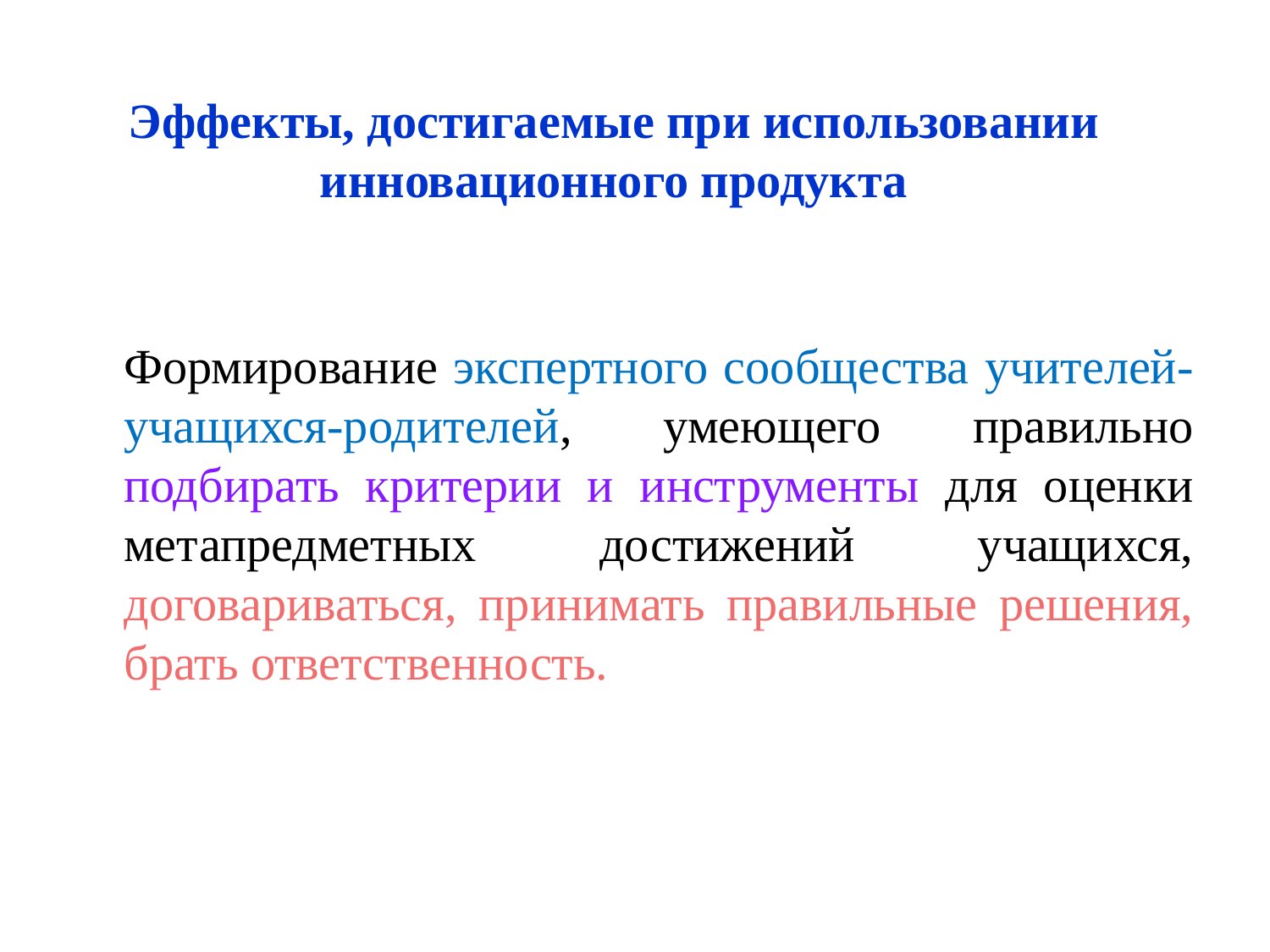

Эффекты, достигаемые при использовании инновационного продукта
   Формирование экспертного сообщества учителей-учащихся-родителей, умеющего правильно подбирать критерии и инструменты для оценки метапредметных достижений учащихся, договариваться, принимать правильные решения, брать ответственность.